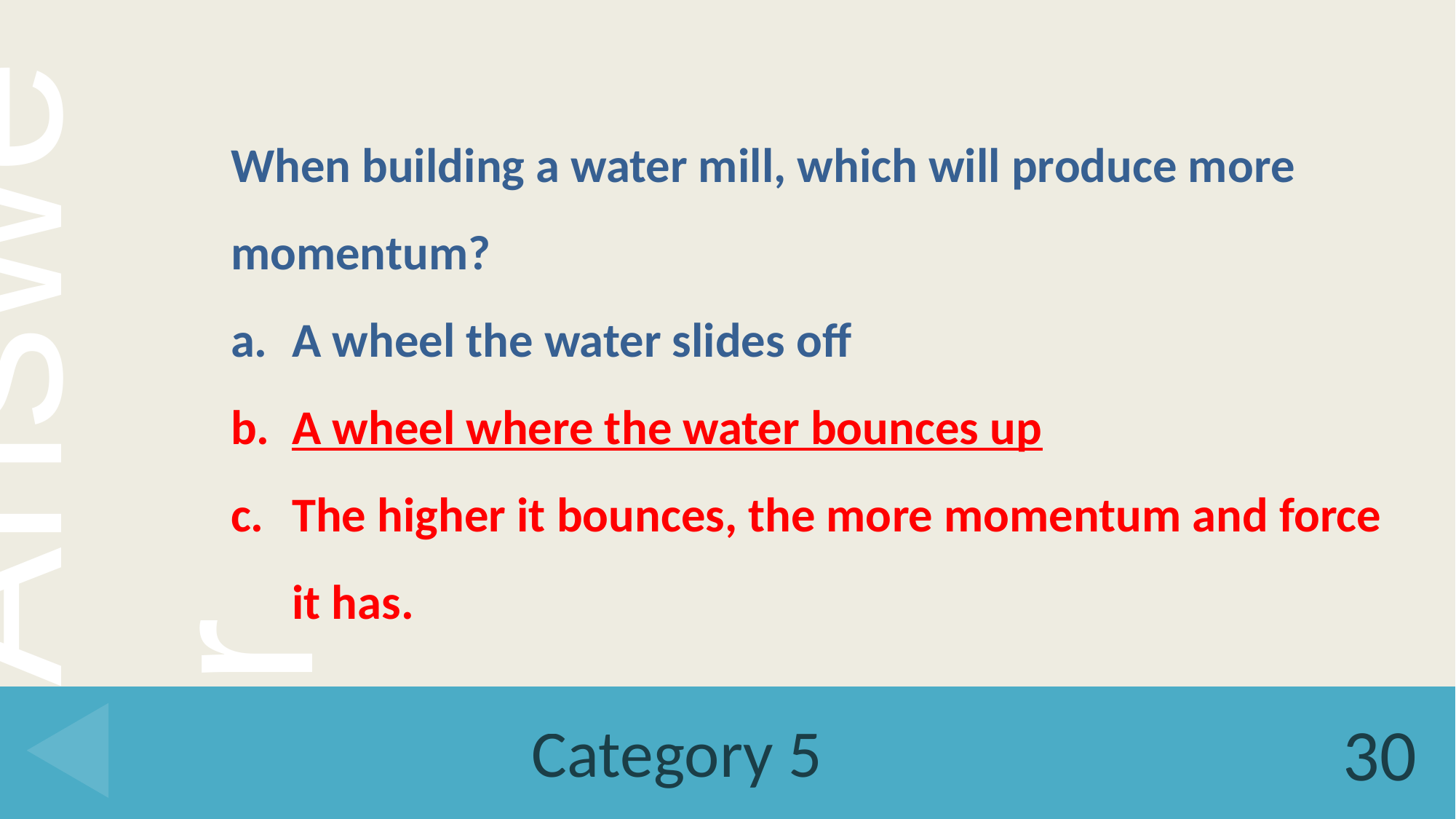

When building a water mill, which will produce more momentum?
A wheel the water slides off
A wheel where the water bounces up
The higher it bounces, the more momentum and force it has.
# Category 5
30